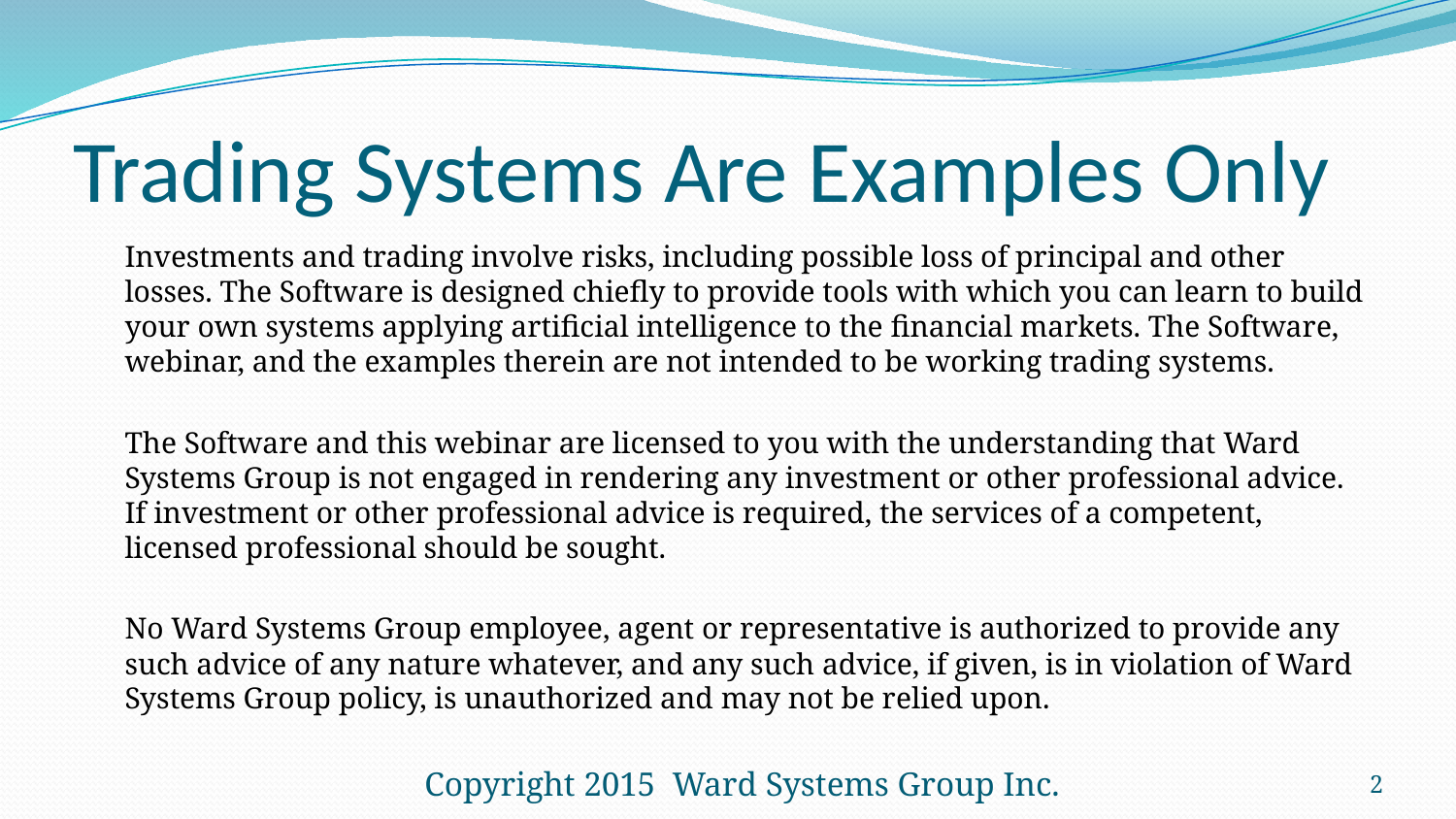

# Trading Systems Are Examples Only
Investments and trading involve risks, including possible loss of principal and other losses. The Software is designed chiefly to provide tools with which you can learn to build your own systems applying artificial intelligence to the financial markets. The Software, webinar, and the examples therein are not intended to be working trading systems.

The Software and this webinar are licensed to you with the understanding that Ward Systems Group is not engaged in rendering any investment or other professional advice. If investment or other professional advice is required, the services of a competent, licensed professional should be sought.

No Ward Systems Group employee, agent or representative is authorized to provide any such advice of any nature whatever, and any such advice, if given, is in violation of Ward Systems Group policy, is unauthorized and may not be relied upon.

Copyright 2015  Ward Systems Group Inc.
2